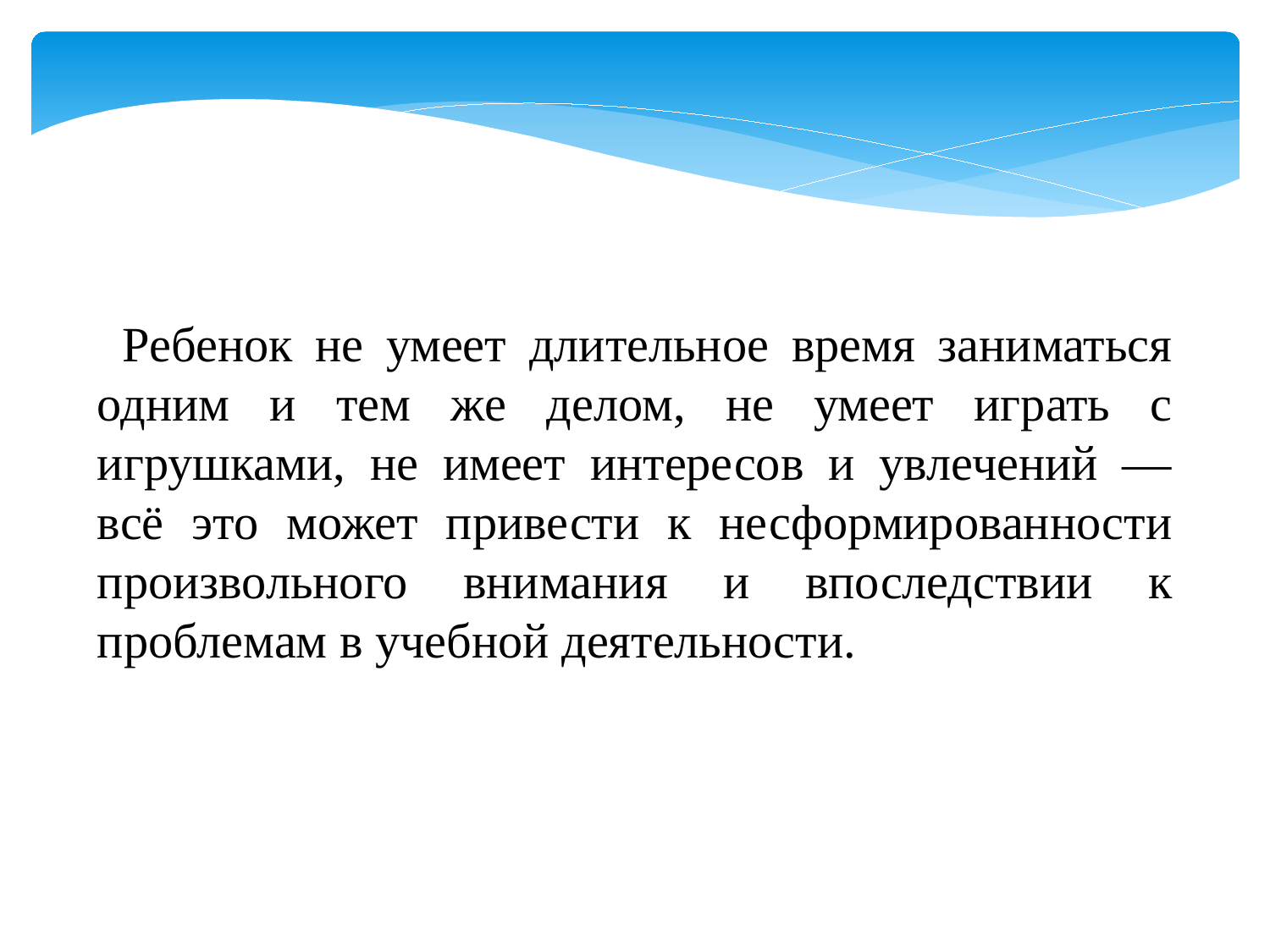

Ребенок не умеет длительное время заниматься одним и тем же де­лом, не умеет играть с игрушками, не имеет интересов и увлечений — всё это может привести к несформированности произвольного внима­ния и впоследствии к проблемам в учебной деятельности.